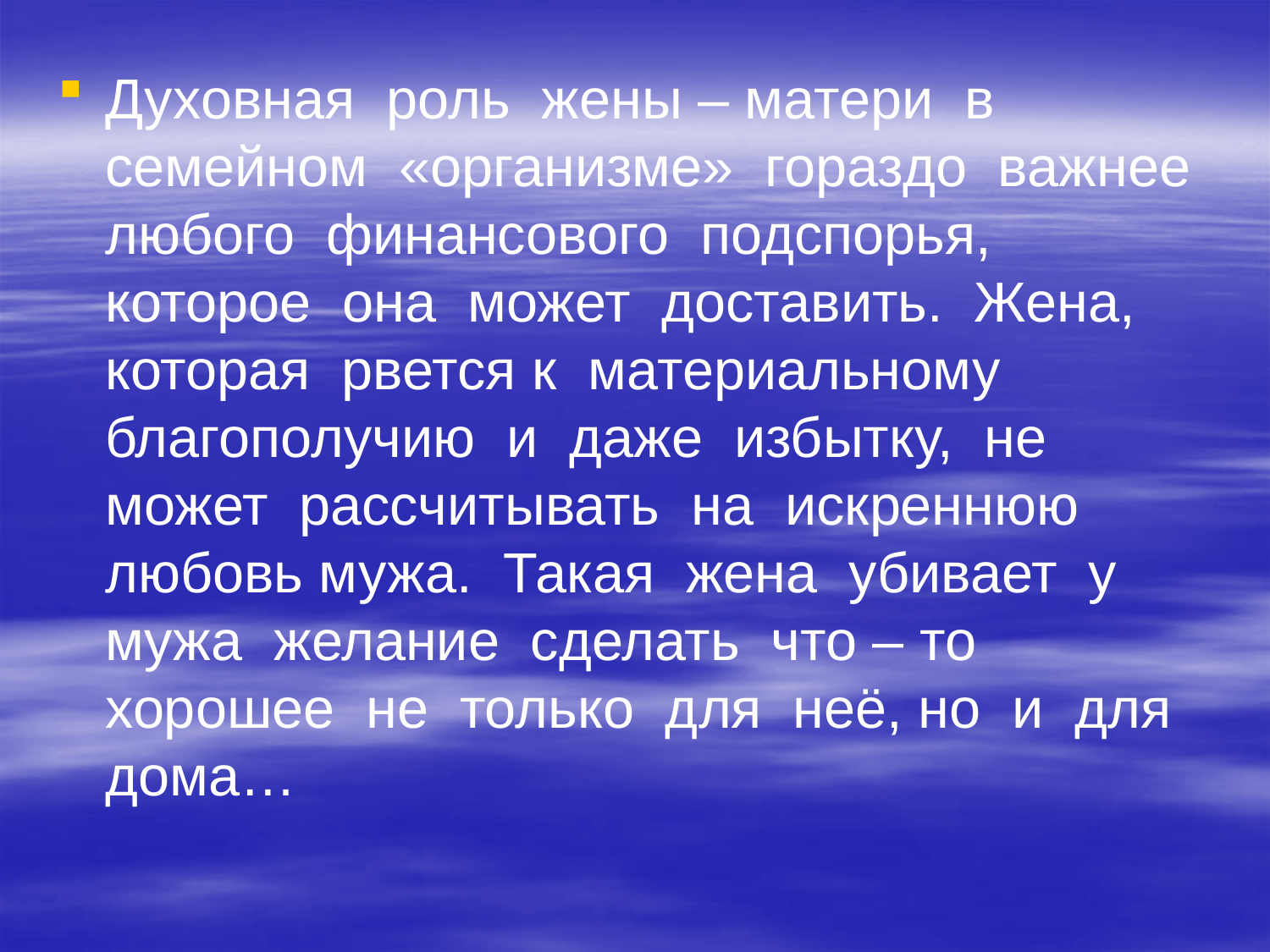

Духовная  роль  жены – матери  в  семейном  «организме»  гораздо  важнее  любого  финансового  подспорья,  которое  она  может  доставить.  Жена,  которая  рвется к  материальному  благополучию  и  даже  избытку,  не  может  рассчитывать  на  искреннюю  любовь мужа.  Такая  жена  убивает  у  мужа  желание  сделать  что – то  хорошее  не  только  для  неё, но  и  для  дома…